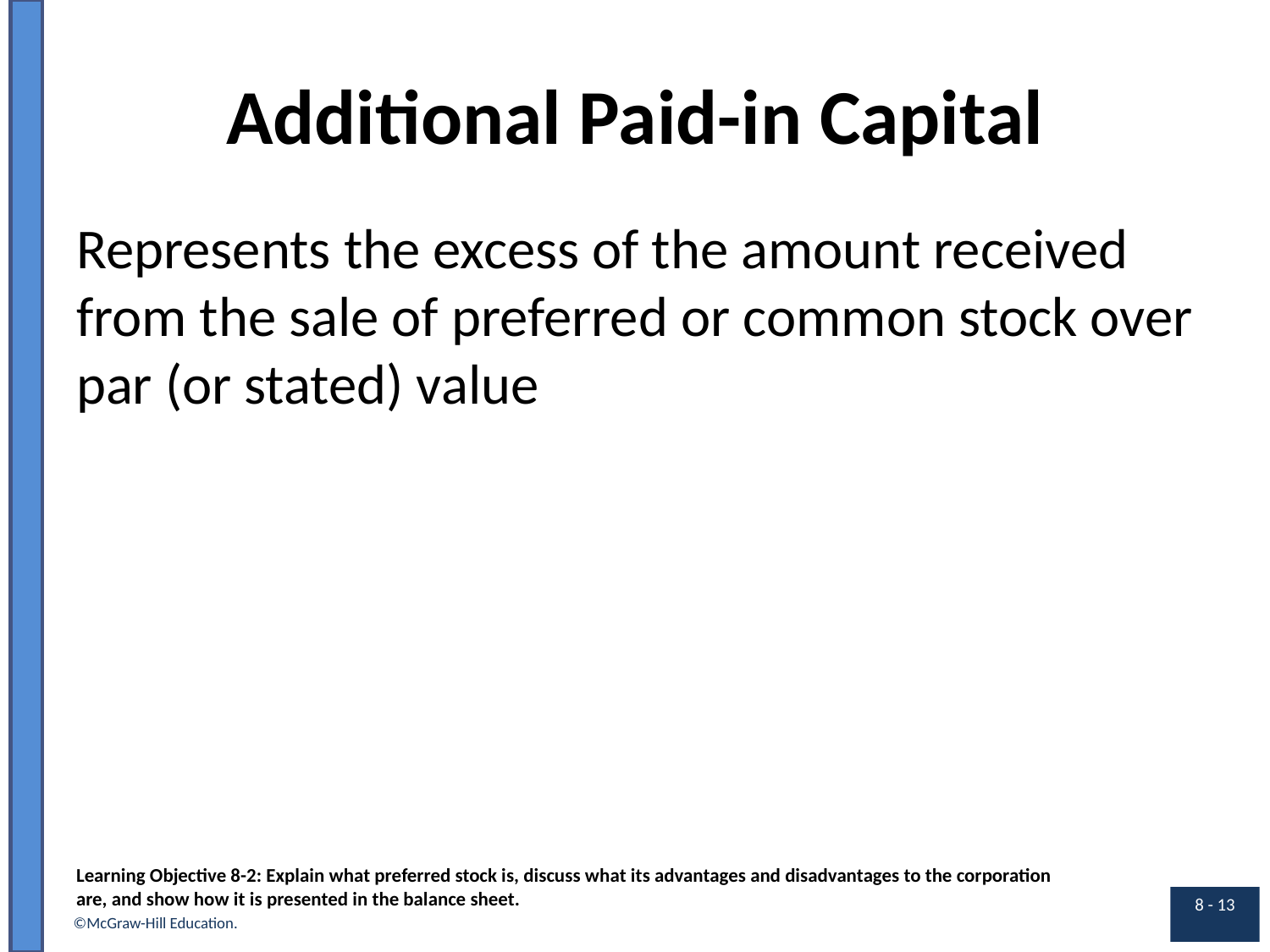

# Additional Paid-in Capital
Represents the excess of the amount received from the sale of preferred or common stock over par (or stated) value
Learning Objective 8-2: Explain what preferred stock is, discuss what its advantages and disadvantages to the corporation are, and show how it is presented in the balance sheet.